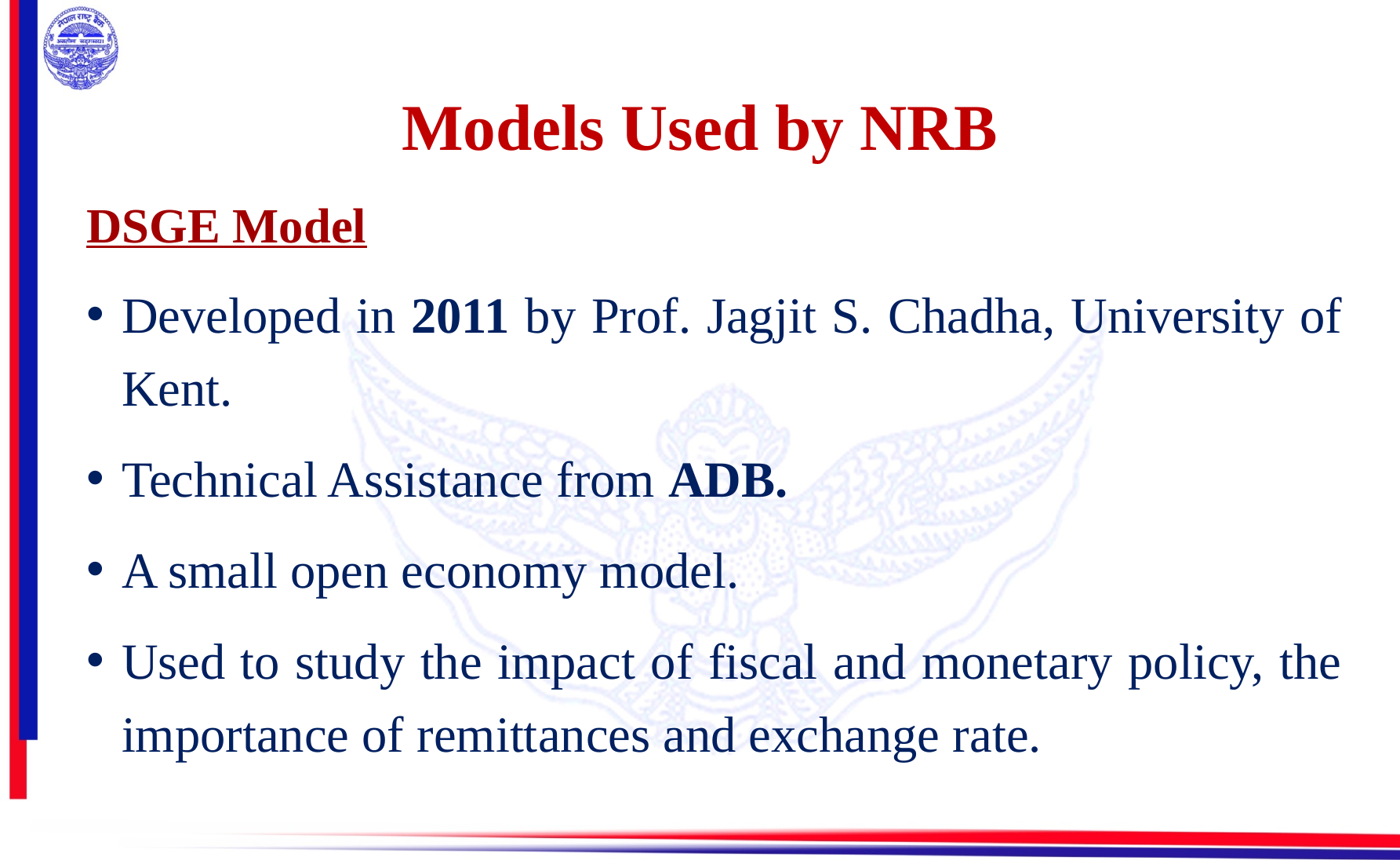

# Models Used by NRB
DSGE Model
Developed in 2011 by Prof. Jagjit S. Chadha, University of Kent.
Technical Assistance from ADB.
A small open economy model.
Used to study the impact of fiscal and monetary policy, the importance of remittances and exchange rate.